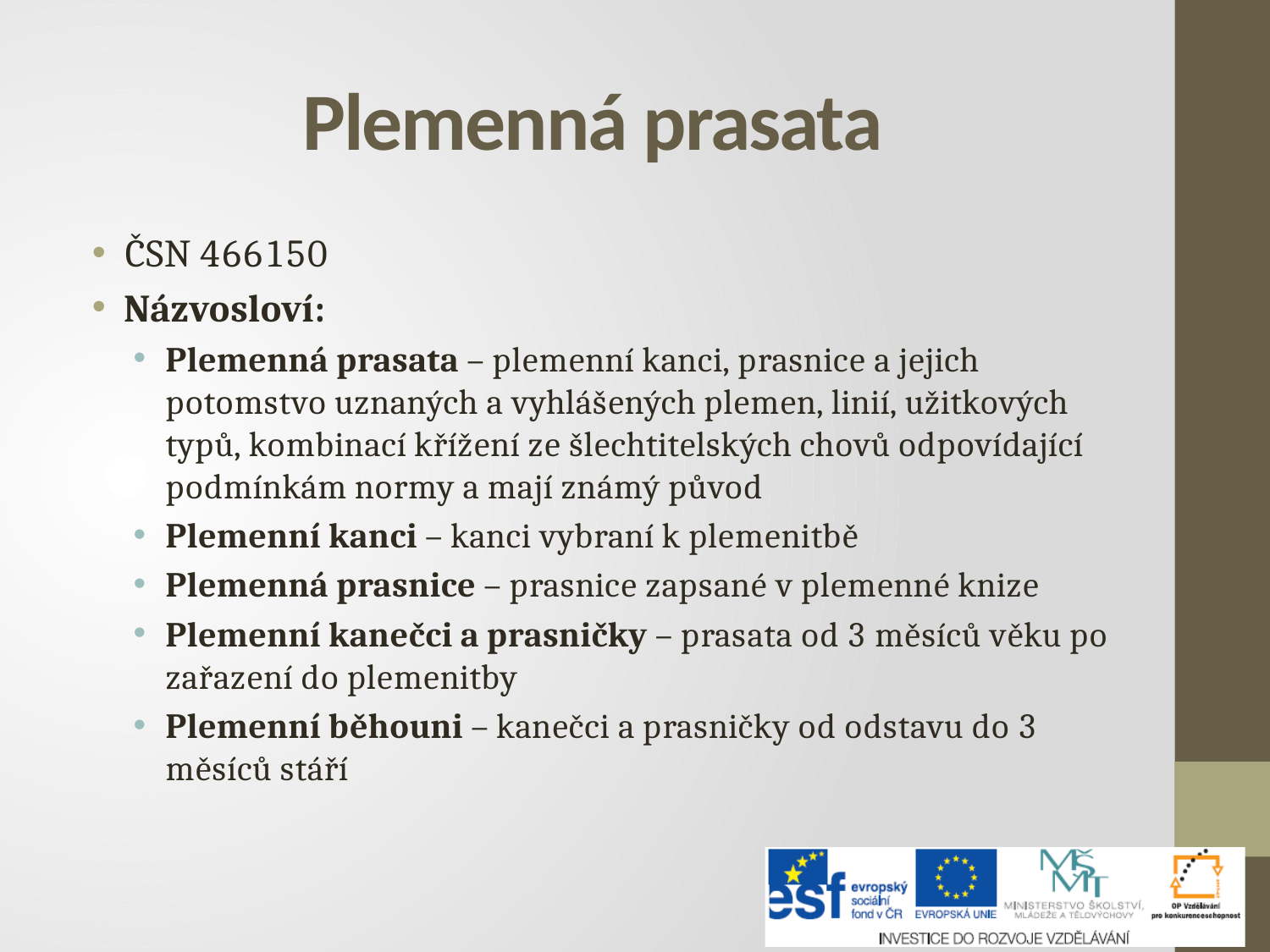

# Plemenná prasata
ČSN 466150
Názvosloví:
Plemenná prasata – plemenní kanci, prasnice a jejich potomstvo uznaných a vyhlášených plemen, linií, užitkových typů, kombinací křížení ze šlechtitelských chovů odpovídající podmínkám normy a mají známý původ
Plemenní kanci – kanci vybraní k plemenitbě
Plemenná prasnice – prasnice zapsané v plemenné knize
Plemenní kanečci a prasničky – prasata od 3 měsíců věku po zařazení do plemenitby
Plemenní běhouni – kanečci a prasničky od odstavu do 3 měsíců stáří